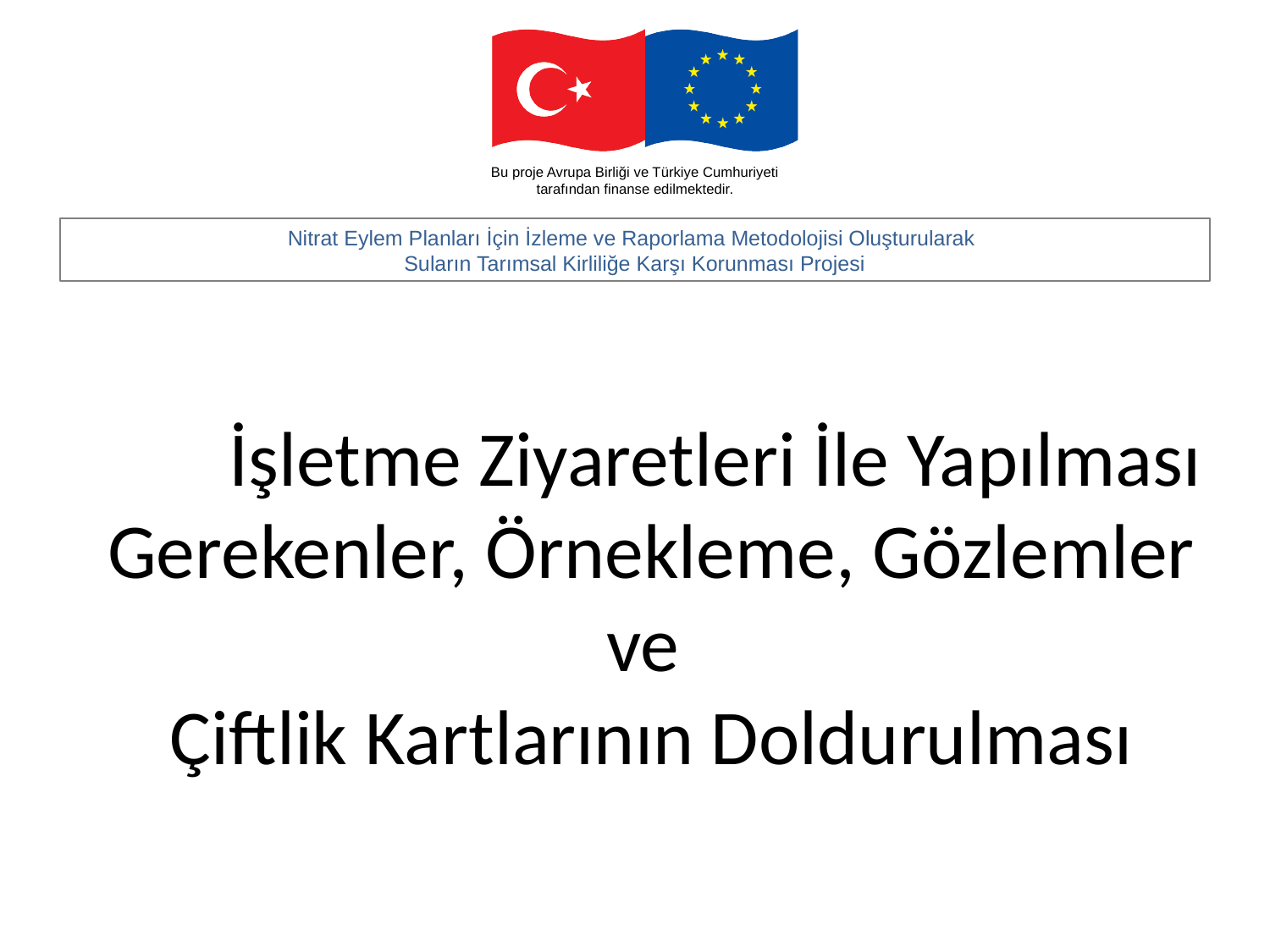

# İşletme Ziyaretleri İle Yapılması Gerekenler, Örnekleme, Gözlemler ve Çiftlik Kartlarının Doldurulması